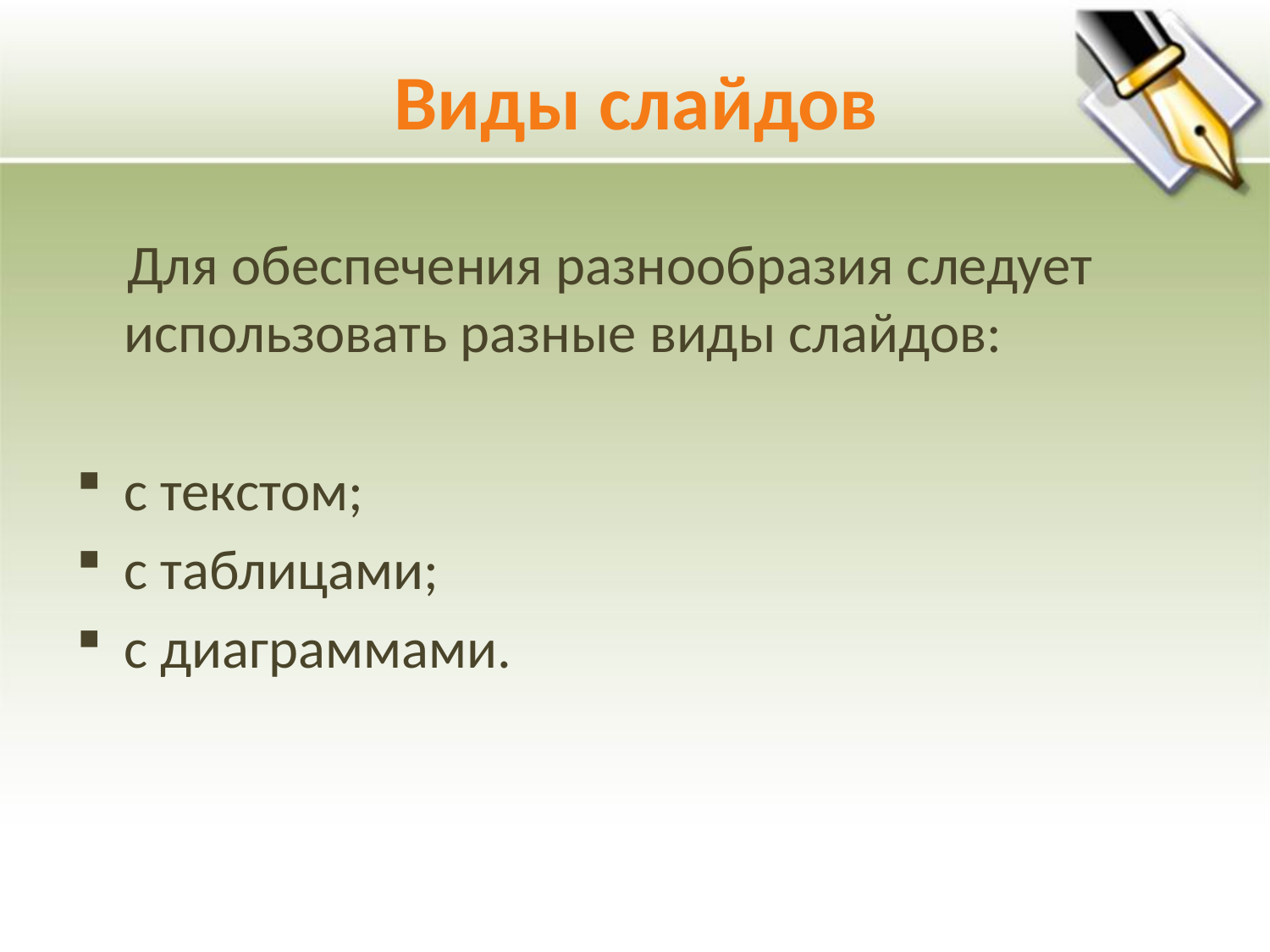

# Виды слайдов
    Для обеспечения разнообразия следует использовать разные виды слайдов:

с текстом;
с таблицами;
с диаграммами.